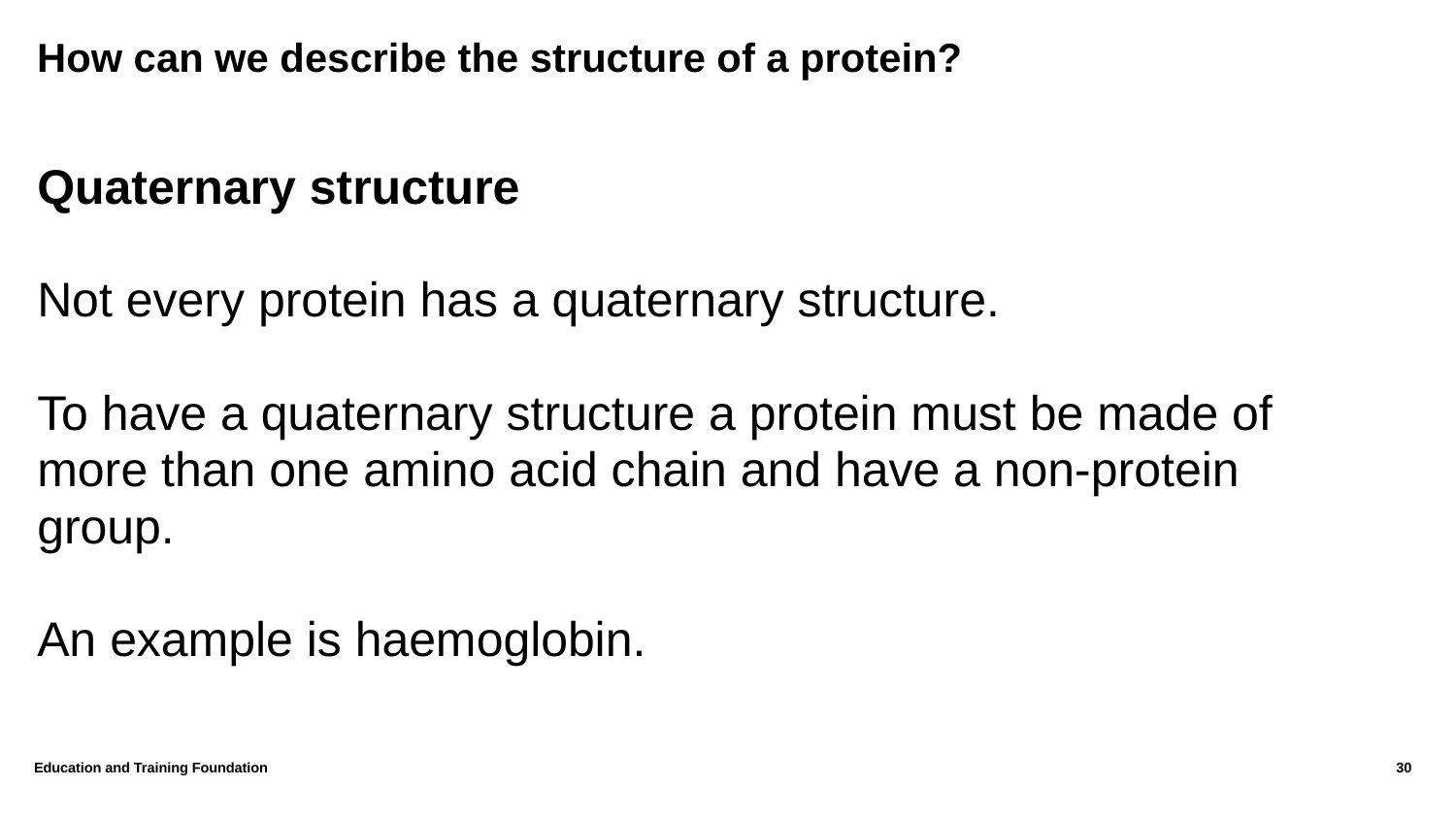

# How can we describe the structure of a protein?
Quaternary structure

Not every protein has a quaternary structure.

To have a quaternary structure a protein must be made of more than one amino acid chain and have a non-protein group.

An example is haemoglobin.

Education and Training Foundation
30